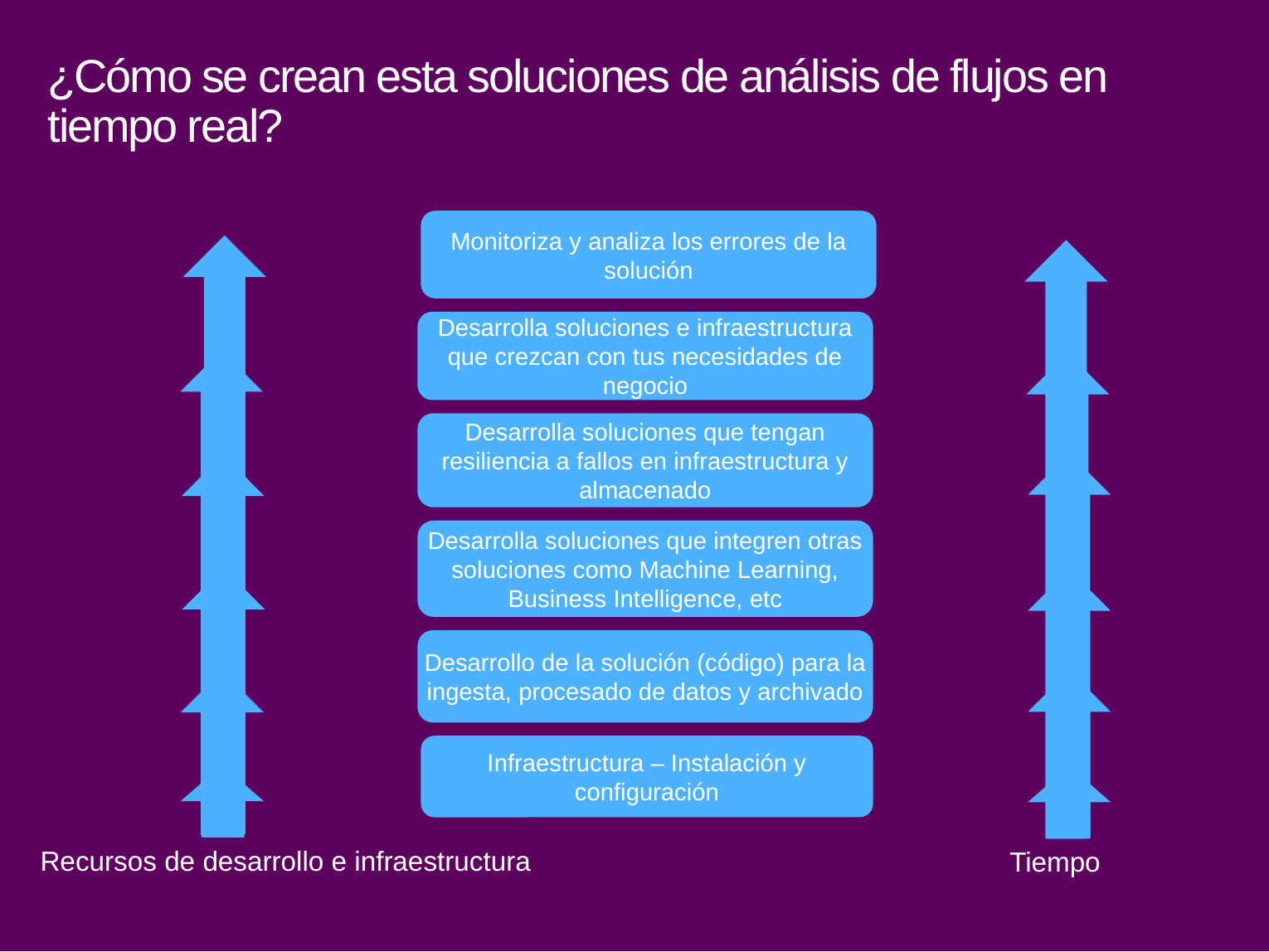

# ¿Cómo se crean esta soluciones de análisis de flujos en tiempo real?
Monitoriza y analiza los errores de la solución

Desarrolla soluciones e infraestructura que crezcan con tus necesidades de negocio

Desarrolla soluciones que tengan resiliencia a fallos en infraestructura y almacenado

Desarrolla soluciones que integren otras soluciones como Machine Learning, Business Intelligence, etc

Desarrollo de la solución (código) para la ingesta, procesado de datos y archivado

Infraestructura – Instalación y configuración

Recursos de desarrollo e infraestructura
Tiempo